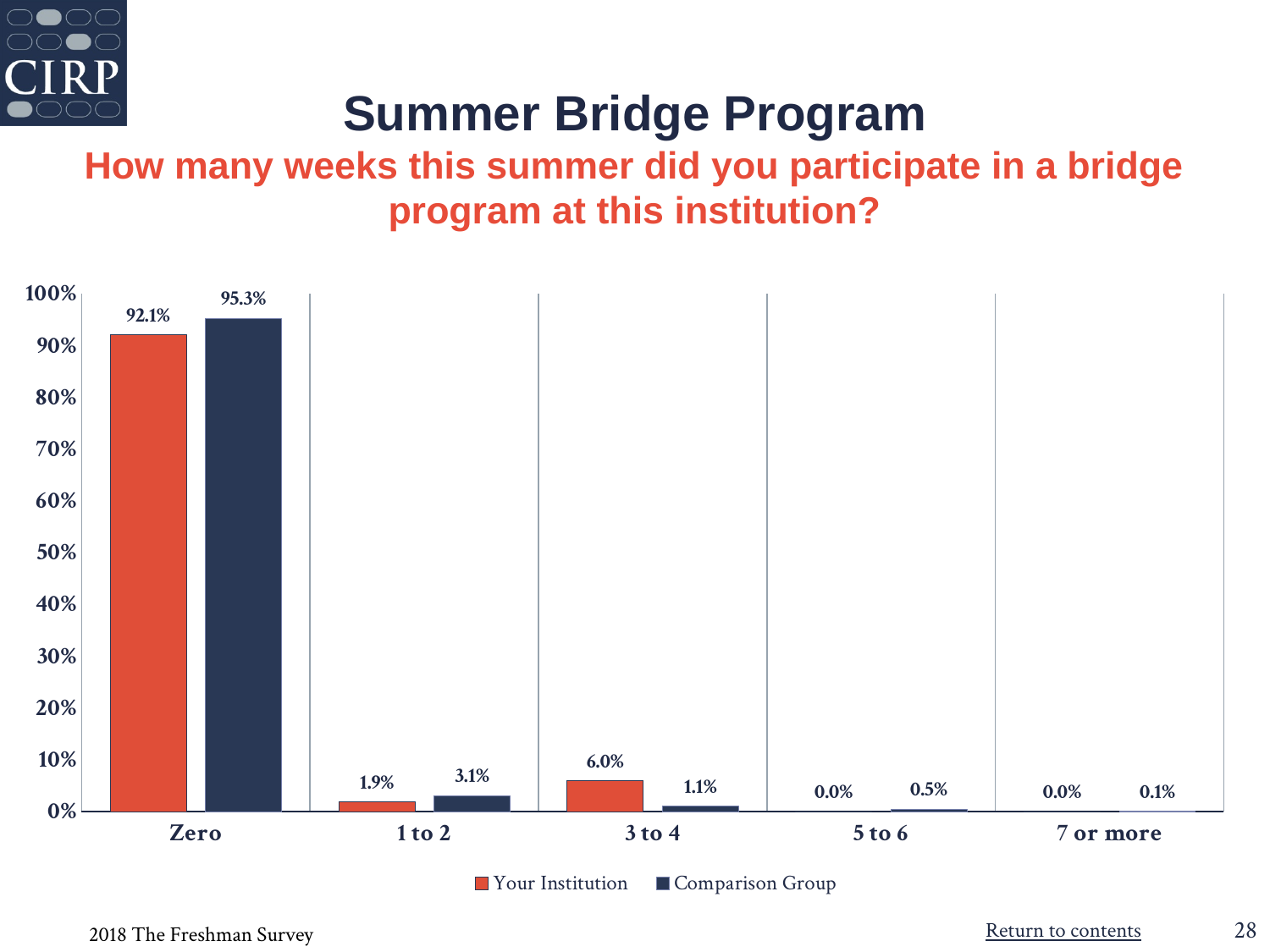

# Summer Bridge Program How many weeks this summer did you participate in a bridge program at this institution?

### Chart

| Category | Your Institution | Comparison Group |
|---|---|---|
| Zero | 0.921 | 0.953 |
| 1 to 2 | 0.019 | 0.031 |
| 3 to 4 | 0.06 | 0.011 |
| 5 to 6 | 0.0 | 0.005 |
| 7 or more | 0.0 | 0.001 |
2018 The Freshman Survey
28